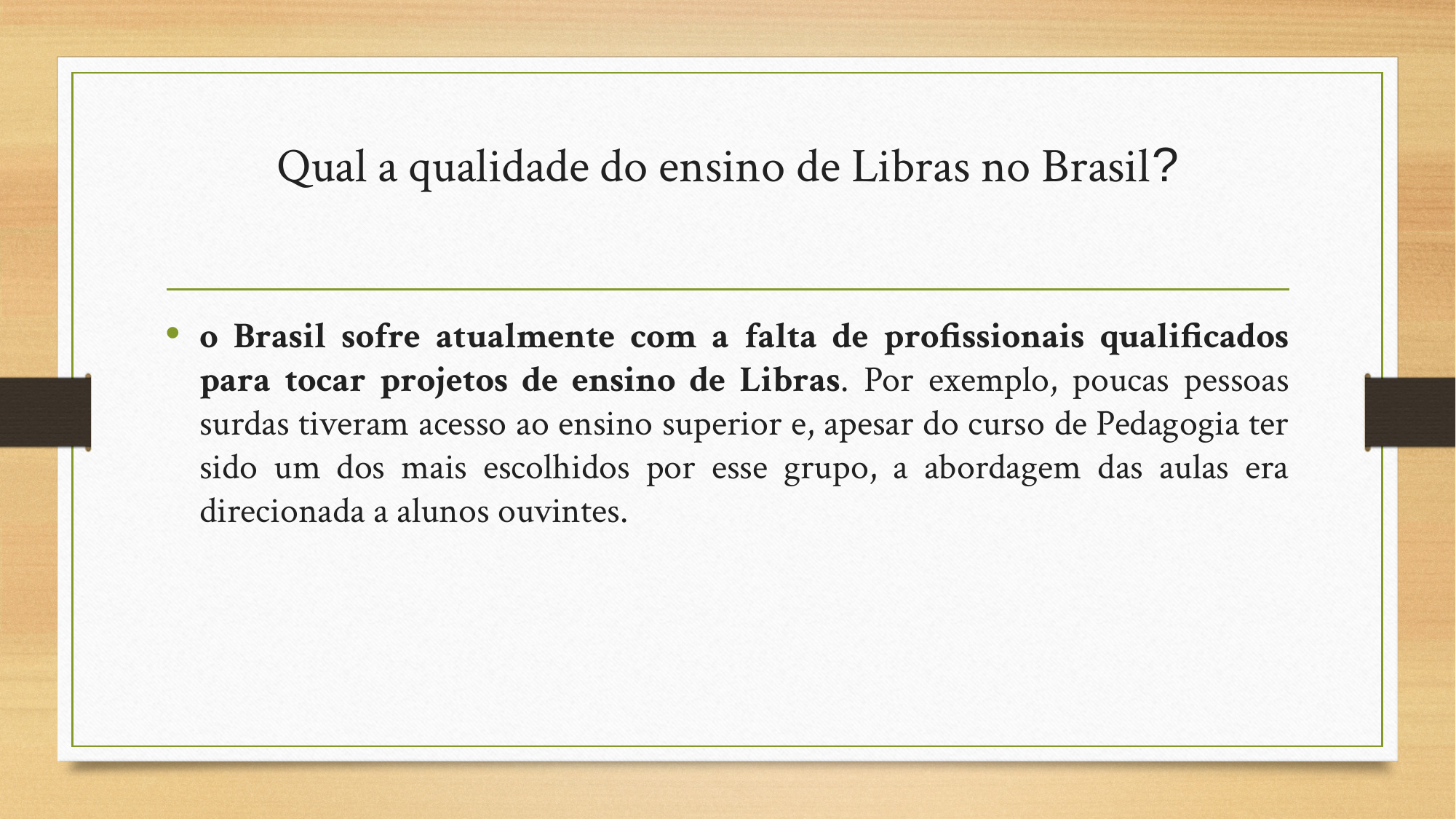

# Qual a qualidade do ensino de Libras no Brasil?
o Brasil sofre atualmente com a falta de profissionais qualificados para tocar projetos de ensino de Libras. Por exemplo, poucas pessoas surdas tiveram acesso ao ensino superior e, apesar do curso de Pedagogia ter sido um dos mais escolhidos por esse grupo, a abordagem das aulas era direcionada a alunos ouvintes.